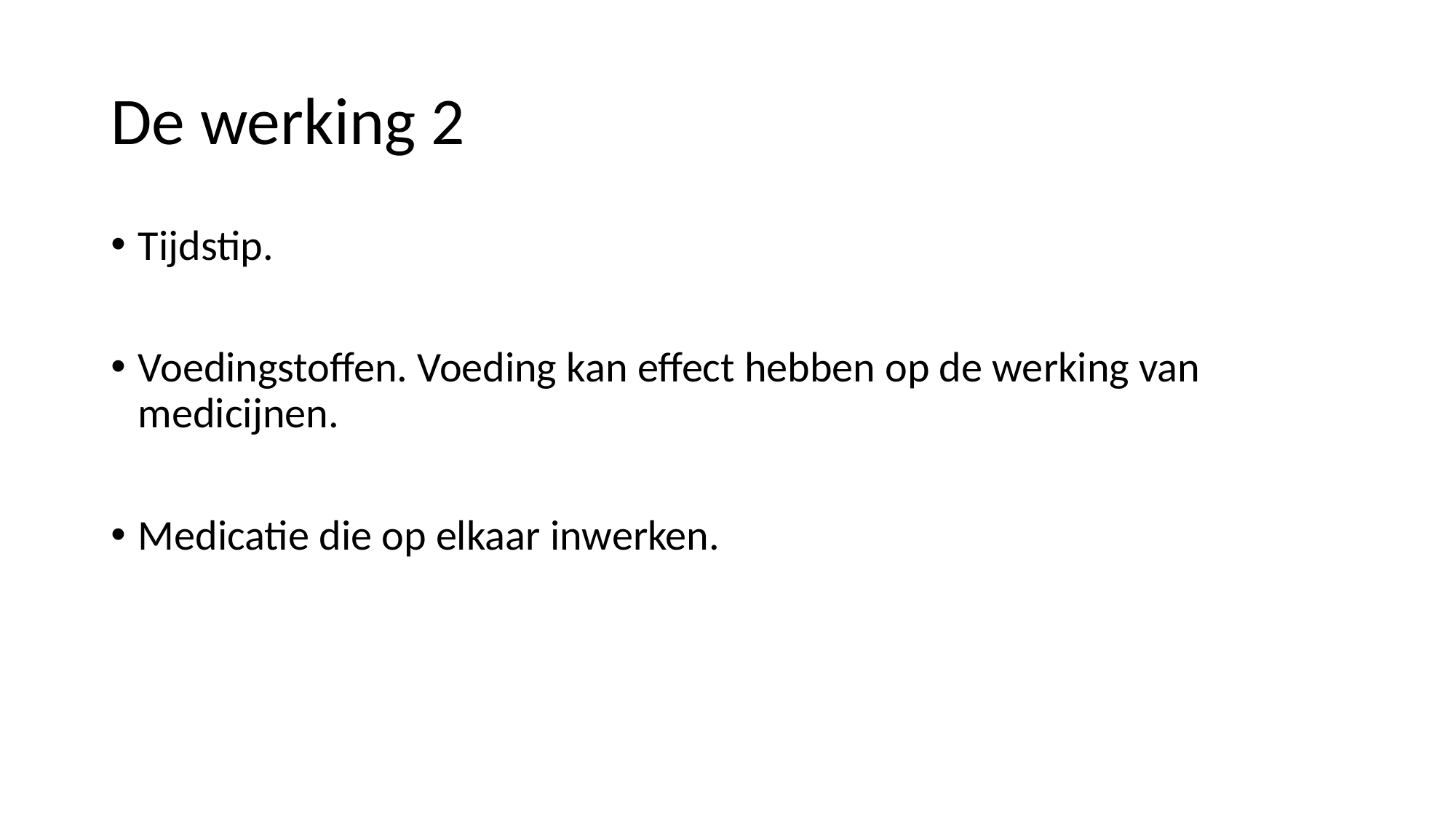

# De werking 2
Tijdstip.

Voedingstoffen. Voeding kan effect hebben op de werking van medicijnen.

Medicatie die op elkaar inwerken.